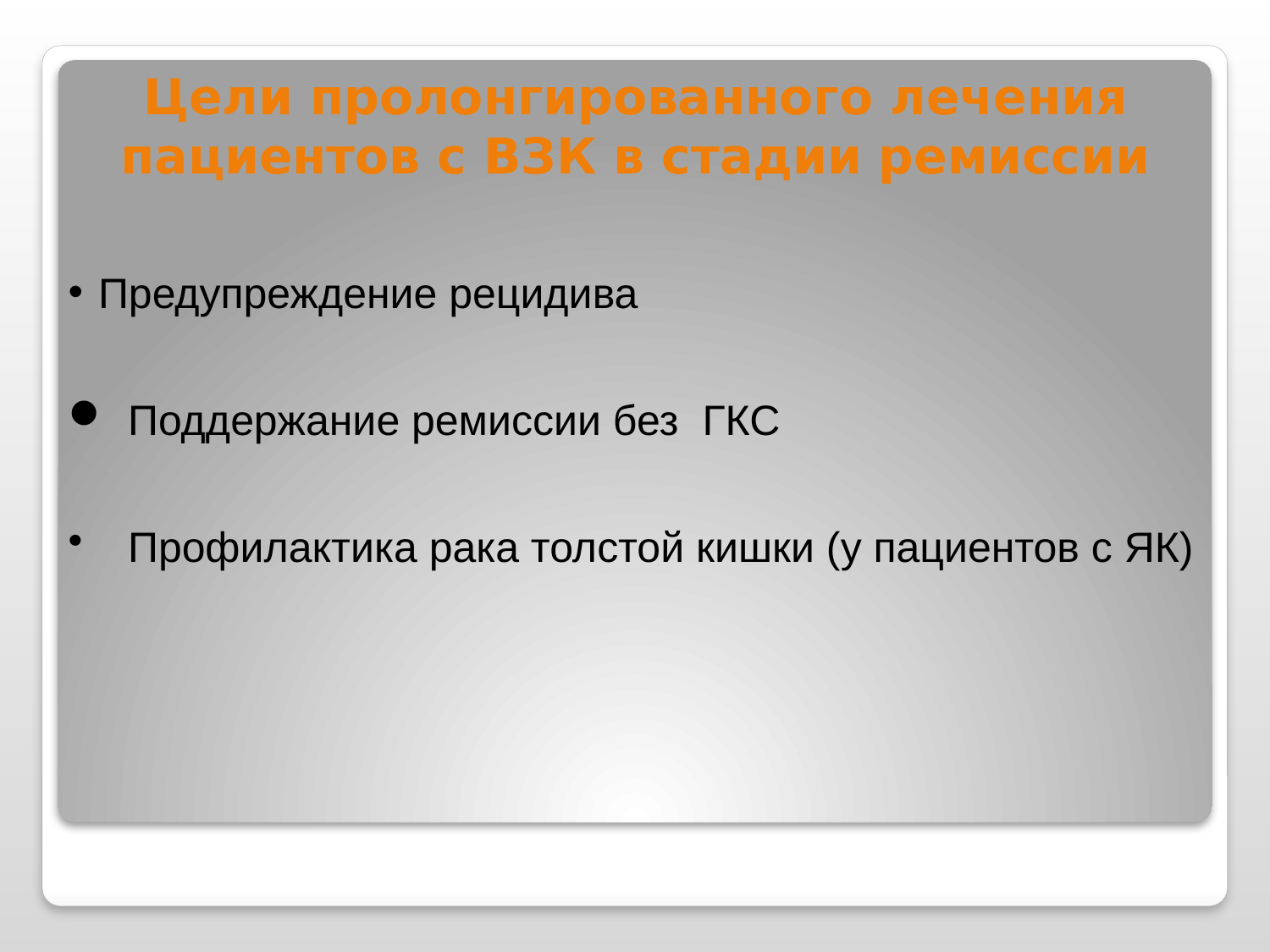

Цели пролонгированного лечения пациентов с ВЗК в стадии ремиссии
Предупреждение рецидива

 Поддержание ремиссии без  ГКС

 Профилактика рака толстой кишки (у пациентов с ЯК)